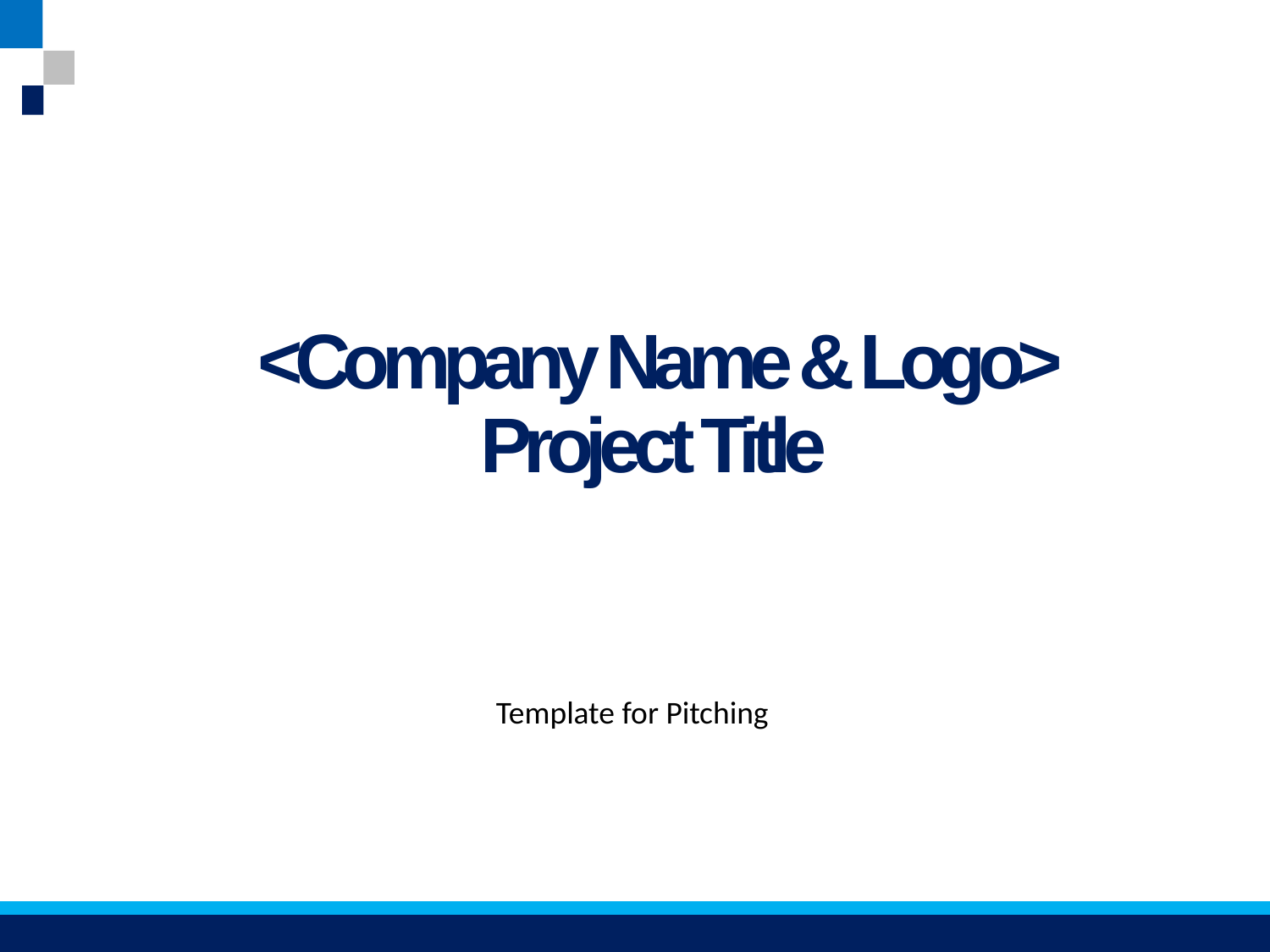

# <Company Name & Logo> Project Title
Template for Pitching